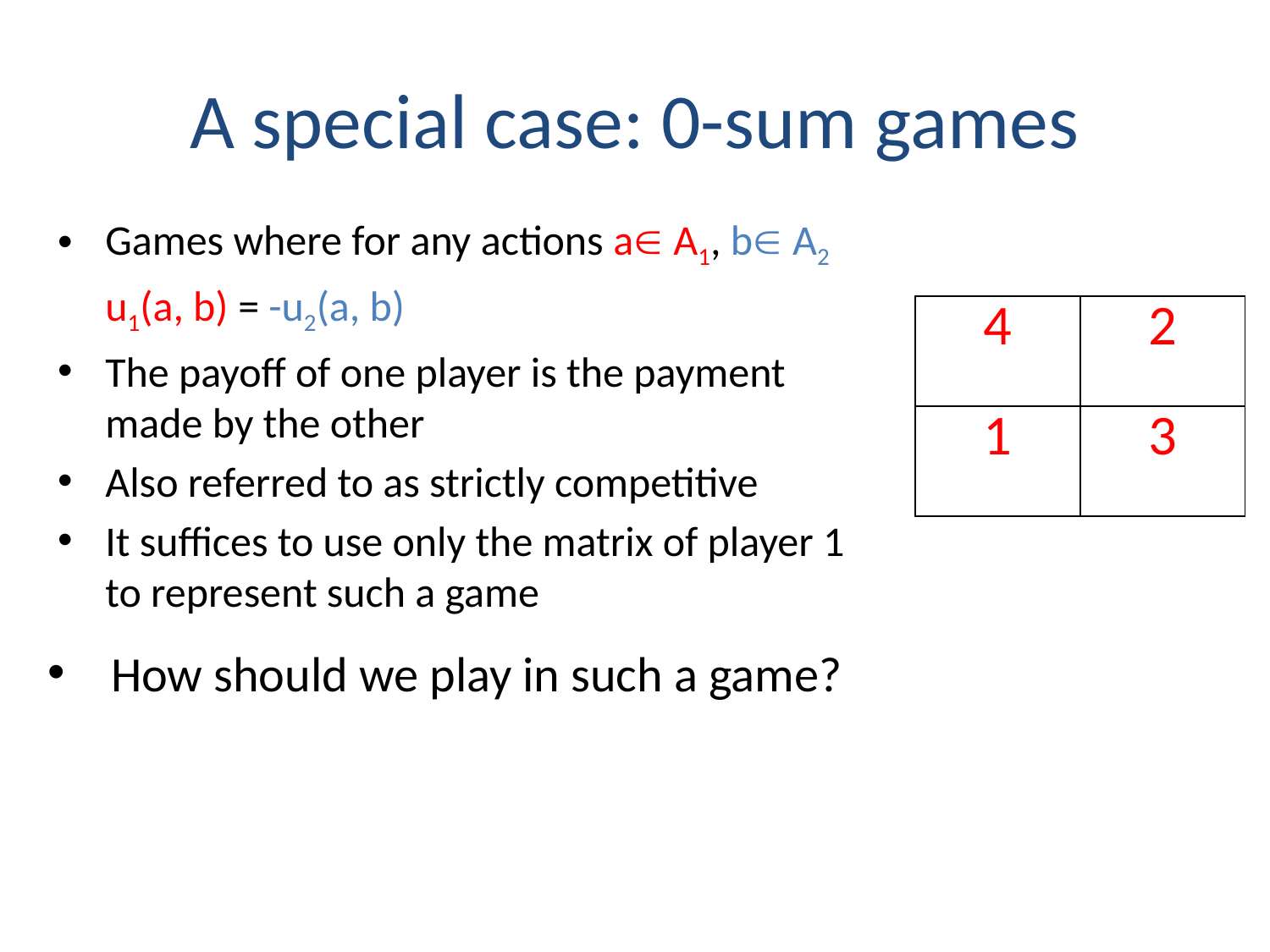

# A special case: 0-sum games
Games where for any actions a∈ A1, b∈ A2
     u1(a, b) = -u2(a, b)
The payoff of one player is the payment made by the other
Also referred to as strictly competitive
It suffices to use only the matrix of player 1 to represent such a game
| 4 | 2 |
| --- | --- |
| 1 | 3 |
How should we play in such a game?